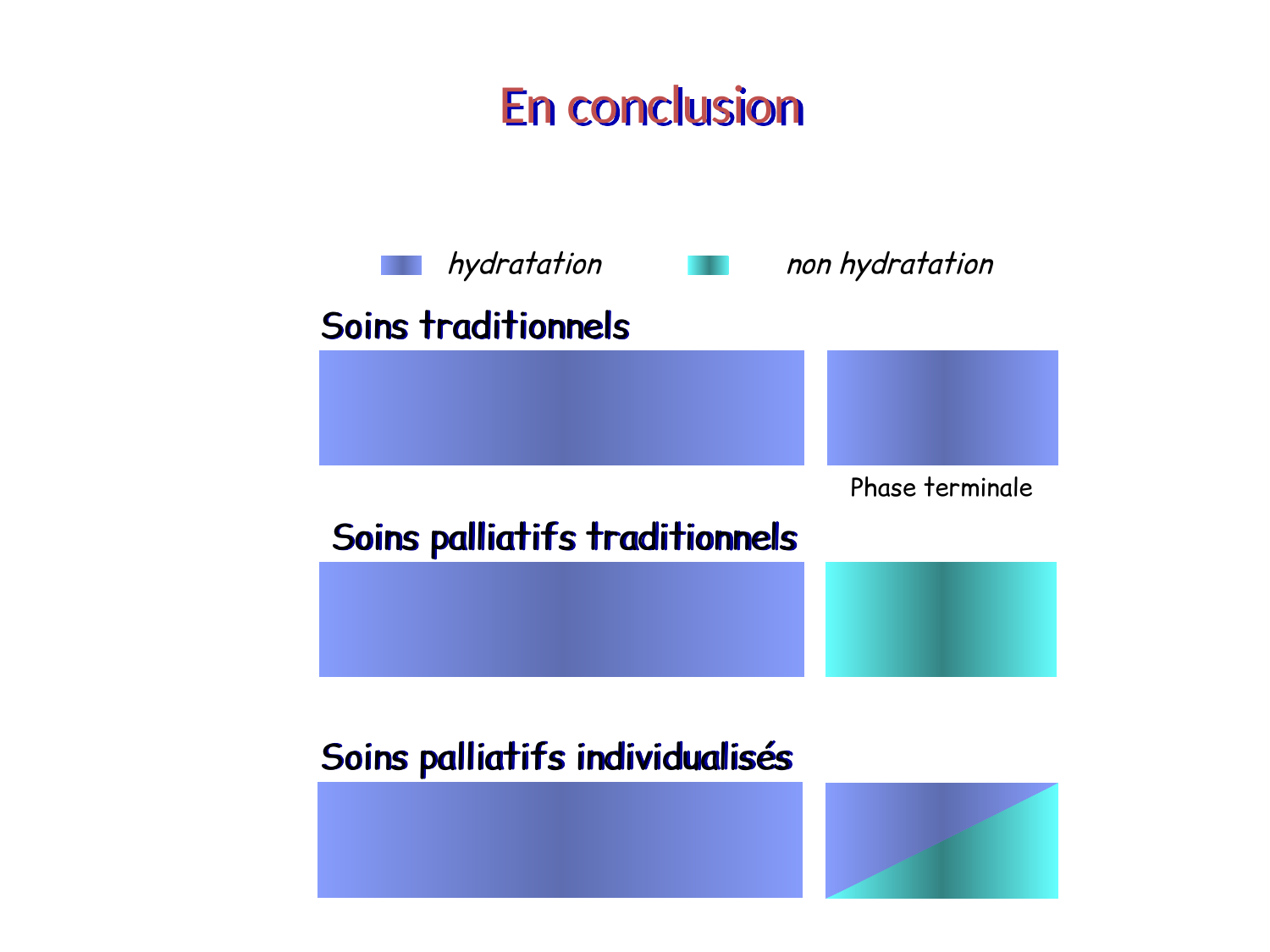

# En conclusion
hydratation
non hydratation

Soins traditionnels

Phase terminale
Soins palliatifs traditionnels

Soins palliatifs individualisés